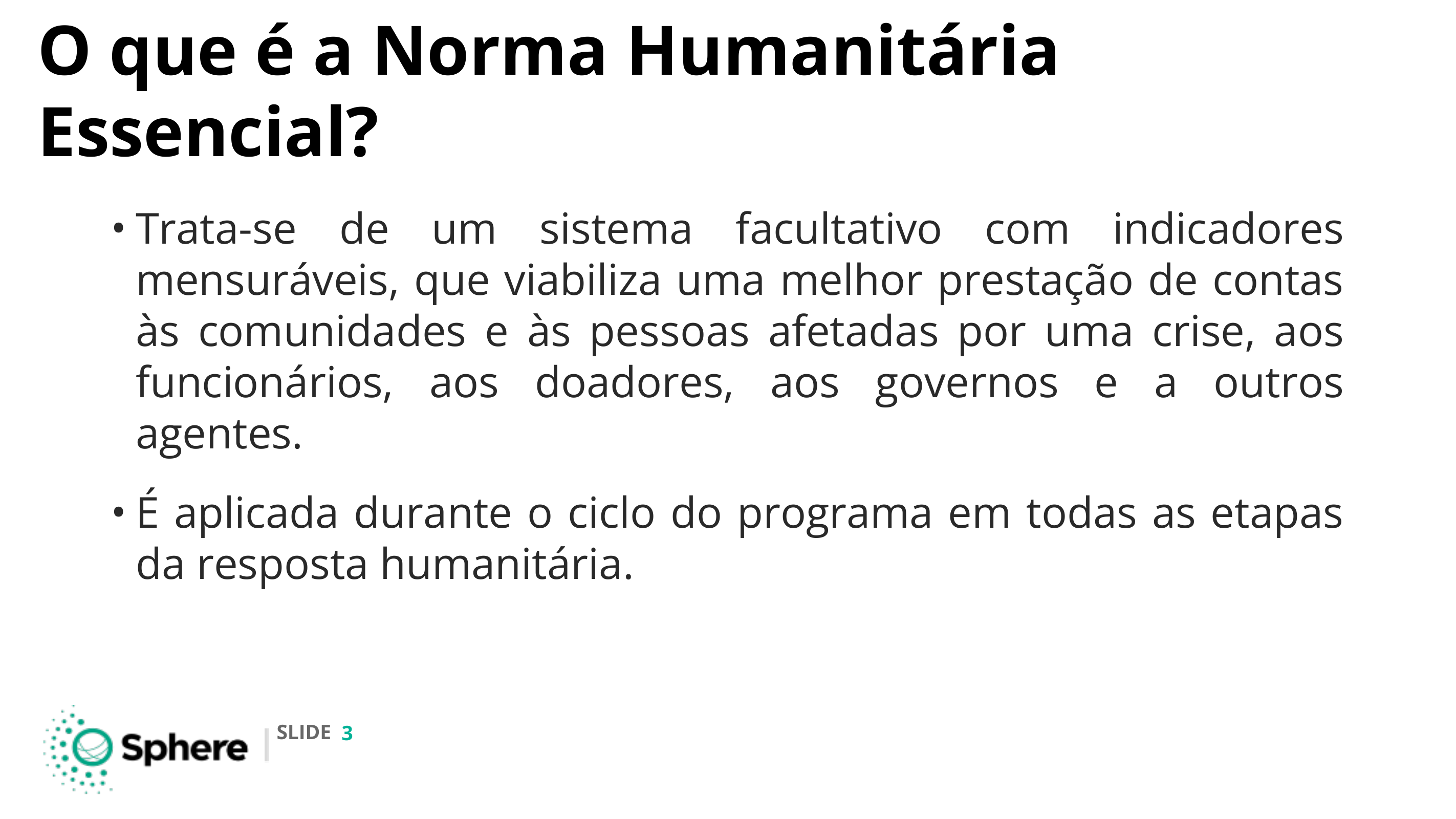

# O que é a Norma Humanitária Essencial?
Trata-se de um sistema facultativo com indicadores mensuráveis, que viabiliza uma melhor prestação de contas às comunidades e às pessoas afetadas por uma crise, aos funcionários, aos doadores, aos governos e a outros agentes.
É aplicada durante o ciclo do programa em todas as etapas da resposta humanitária.
3